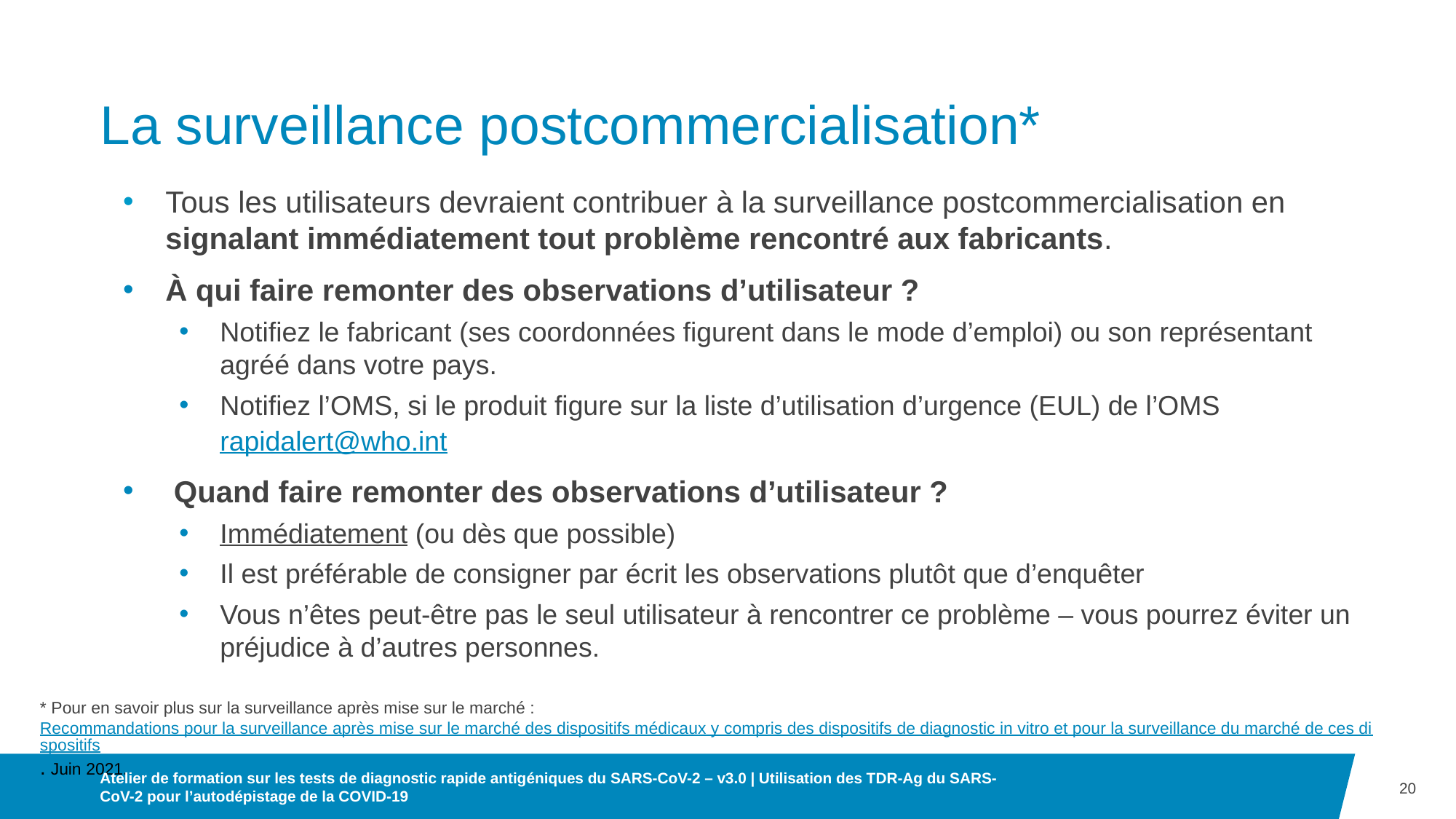

# La surveillance postcommercialisation*
Tous les utilisateurs devraient contribuer à la surveillance postcommercialisation en signalant immédiatement tout problème rencontré aux fabricants.
À qui faire remonter des observations d’utilisateur ?
Notifiez le fabricant (ses coordonnées figurent dans le mode d’emploi) ou son représentant agréé dans votre pays.
Notifiez l’OMS, si le produit figure sur la liste d’utilisation d’urgence (EUL) de l’OMS rapidalert@who.int
 Quand faire remonter des observations d’utilisateur ?
Immédiatement (ou dès que possible)
Il est préférable de consigner par écrit les observations plutôt que d’enquêter
Vous n’êtes peut-être pas le seul utilisateur à rencontrer ce problème – vous pourrez éviter un préjudice à d’autres personnes.

* Pour en savoir plus sur la surveillance après mise sur le marché : Recommandations pour la surveillance après mise sur le marché des dispositifs médicaux y compris des dispositifs de diagnostic in vitro et pour la surveillance du marché de ces dispositifs. Juin 2021.
20
Atelier de formation sur les tests de diagnostic rapide antigéniques du SARS-CoV-2 – v3.0 | Utilisation des TDR-Ag du SARS-CoV-2 pour l’autodépistage de la COVID-19